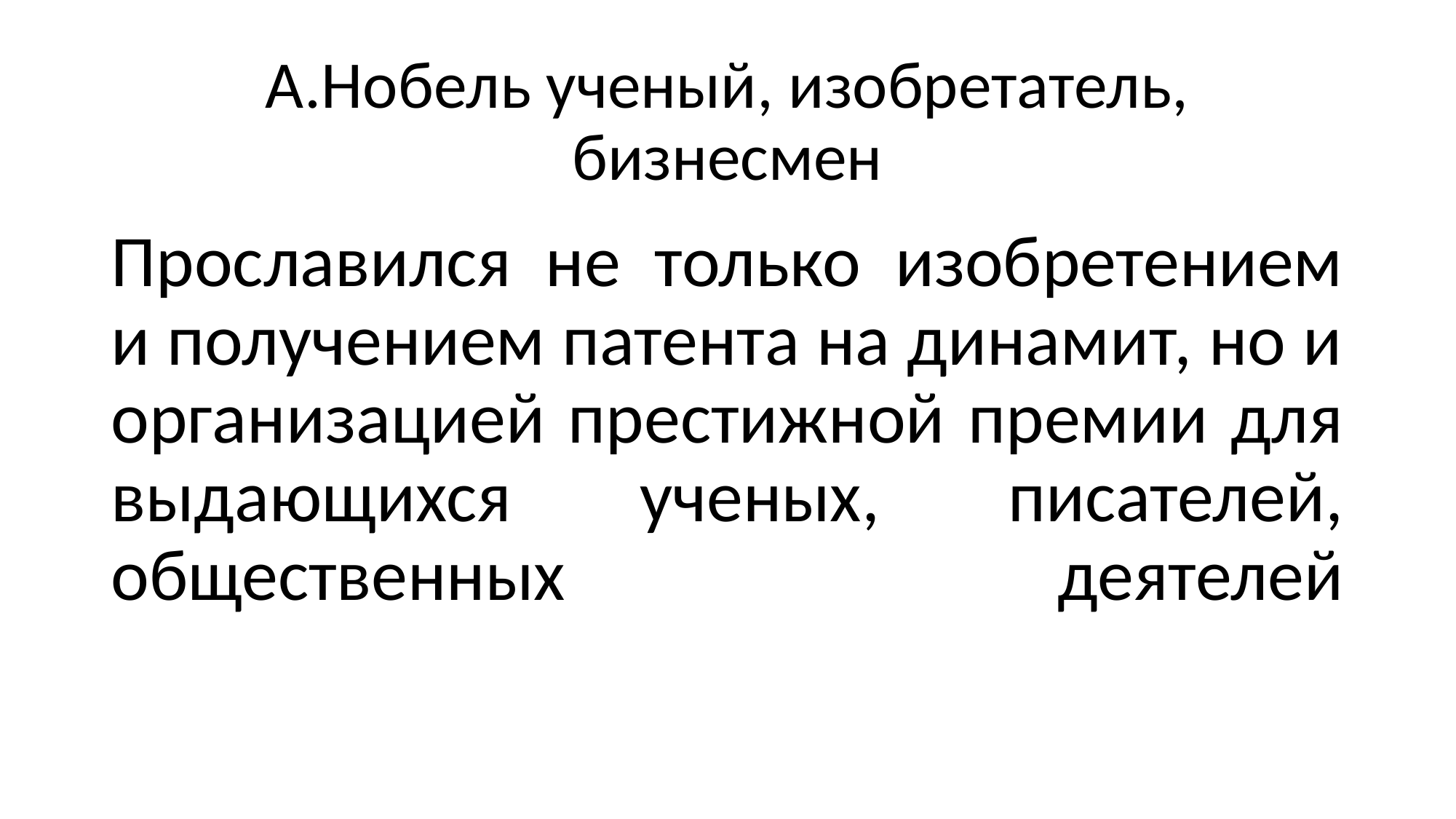

# А.Нобель ученый, изобретатель, бизнесмен
Прославился не только изобретением и получением патента на динамит, но и организацией престижной премии для выдающихся ученых, писателей, общественных деятелей